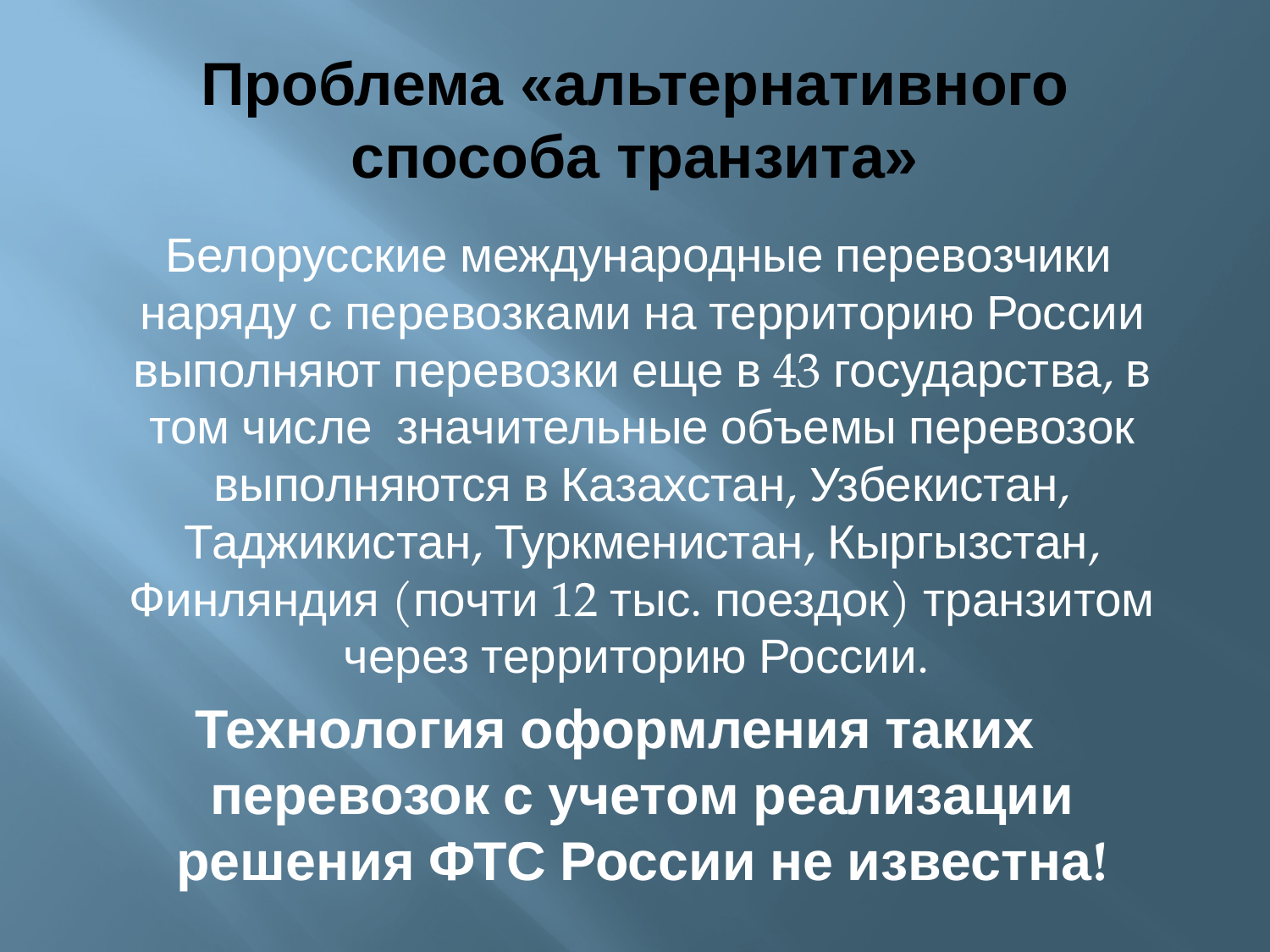

# Проблема «альтернативного способа транзита»
    Белорусские международные перевозчики наряду с перевозками на территорию России выполняют перевозки еще в 43 государства, в том числе  значительные объемы перевозок выполняются в Казахстан, Узбекистан, Таджикистан, Туркменистан, Кыргызстан, Финляндия (почти 12 тыс. поездок) транзитом через территорию России.
Технология оформления таких перевозок с учетом реализации решения ФТС России не известна!